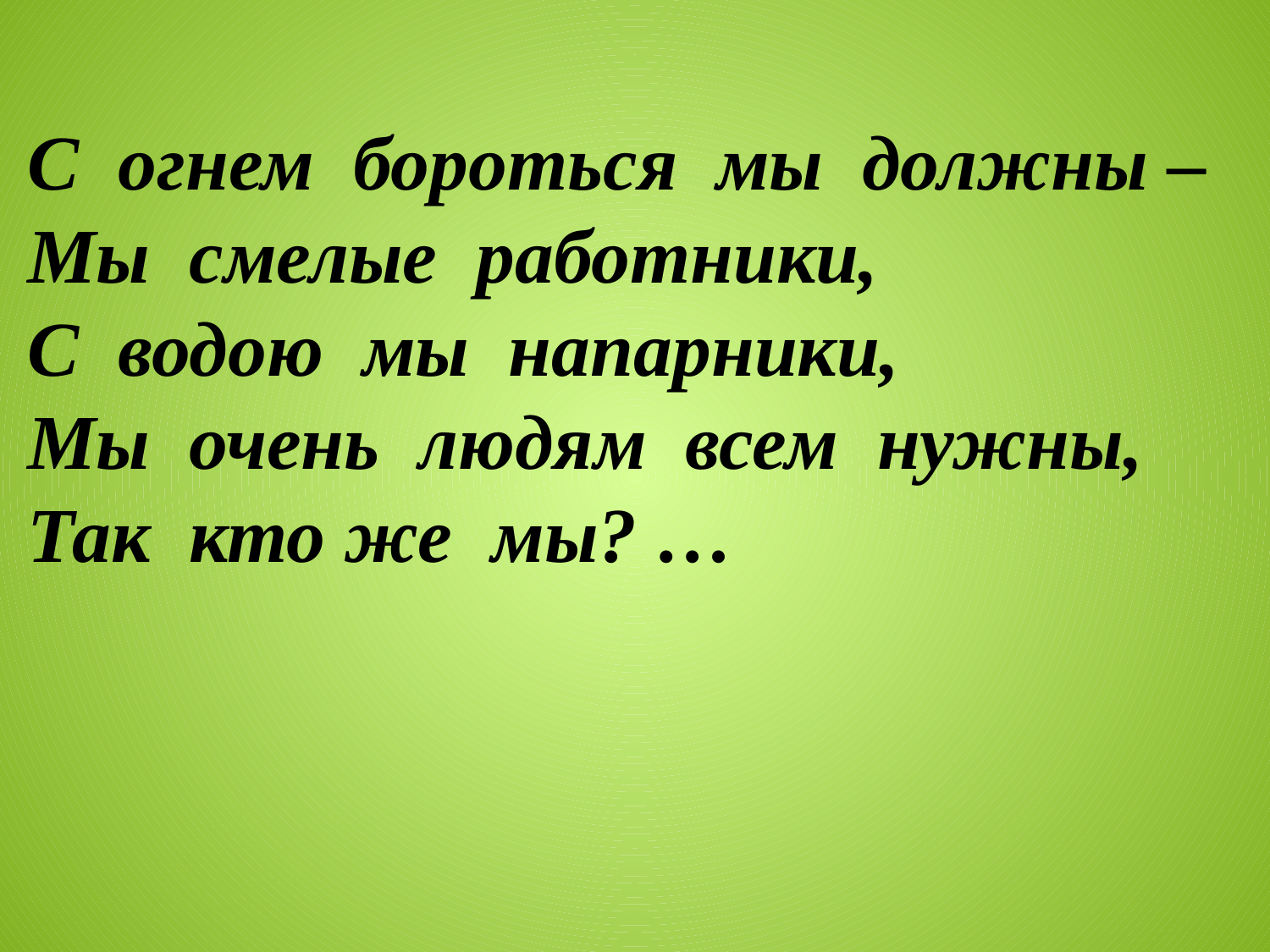

С  огнем  бороться  мы  должны –
Мы  смелые  работники,
С  водою  мы  напарники,
Мы  очень  людям  всем  нужны,
Так  кто же  мы? …